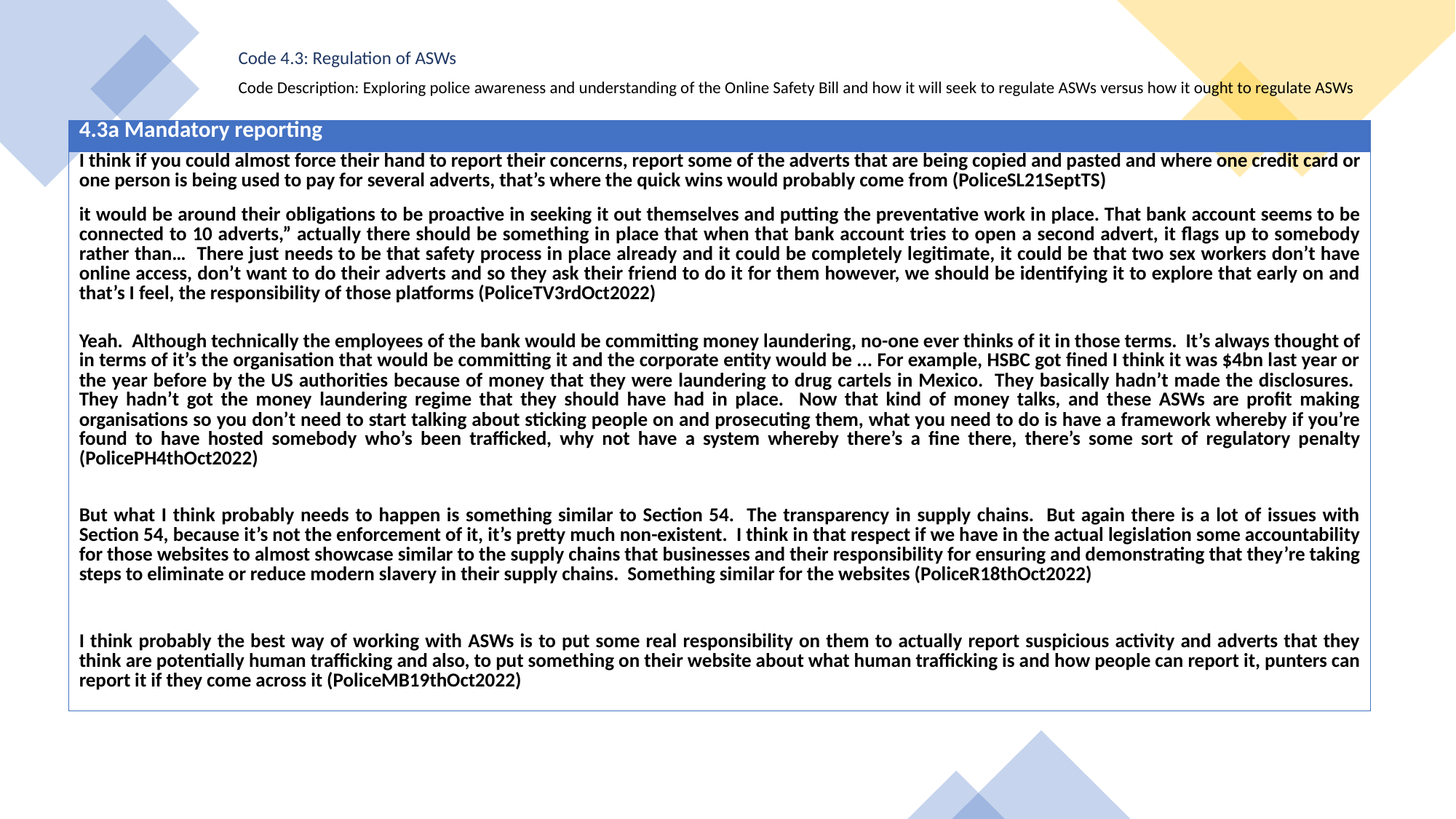

Code 4.3: Regulation of ASWs
Code Description: Exploring police awareness and understanding of the Online Safety Bill and how it will seek to regulate ASWs versus how it ought to regulate ASWs

| 4.3a Mandatory reporting |
| --- |
| I think if you could almost force their hand to report their concerns, report some of the adverts that are being copied and pasted and where one credit card or one person is being used to pay for several adverts, that’s where the quick wins would probably come from (PoliceSL21SeptTS) |
| it would be around their obligations to be proactive in seeking it out themselves and putting the preventative work in place. That bank account seems to be connected to 10 adverts,” actually there should be something in place that when that bank account tries to open a second advert, it flags up to somebody rather than… There just needs to be that safety process in place already and it could be completely legitimate, it could be that two sex workers don’t have online access, don’t want to do their adverts and so they ask their friend to do it for them however, we should be identifying it to explore that early on and that’s I feel, the responsibility of those platforms (PoliceTV3rdOct2022) |
| Yeah. Although technically the employees of the bank would be committing money laundering, no-one ever thinks of it in those terms. It’s always thought of in terms of it’s the organisation that would be committing it and the corporate entity would be ... For example, HSBC got fined I think it was $4bn last year or the year before by the US authorities because of money that they were laundering to drug cartels in Mexico. They basically hadn’t made the disclosures. They hadn’t got the money laundering regime that they should have had in place. Now that kind of money talks, and these ASWs are profit making organisations so you don’t need to start talking about sticking people on and prosecuting them, what you need to do is have a framework whereby if you’re found to have hosted somebody who’s been trafficked, why not have a system whereby there’s a fine there, there’s some sort of regulatory penalty (PolicePH4thOct2022) |
| But what I think probably needs to happen is something similar to Section 54. The transparency in supply chains. But again there is a lot of issues with Section 54, because it’s not the enforcement of it, it’s pretty much non-existent. I think in that respect if we have in the actual legislation some accountability for those websites to almost showcase similar to the supply chains that businesses and their responsibility for ensuring and demonstrating that they’re taking steps to eliminate or reduce modern slavery in their supply chains. Something similar for the websites (PoliceR18thOct2022) |
| I think probably the best way of working with ASWs is to put some real responsibility on them to actually report suspicious activity and adverts that they think are potentially human trafficking and also, to put something on their website about what human trafficking is and how people can report it, punters can report it if they come across it (PoliceMB19thOct2022) |